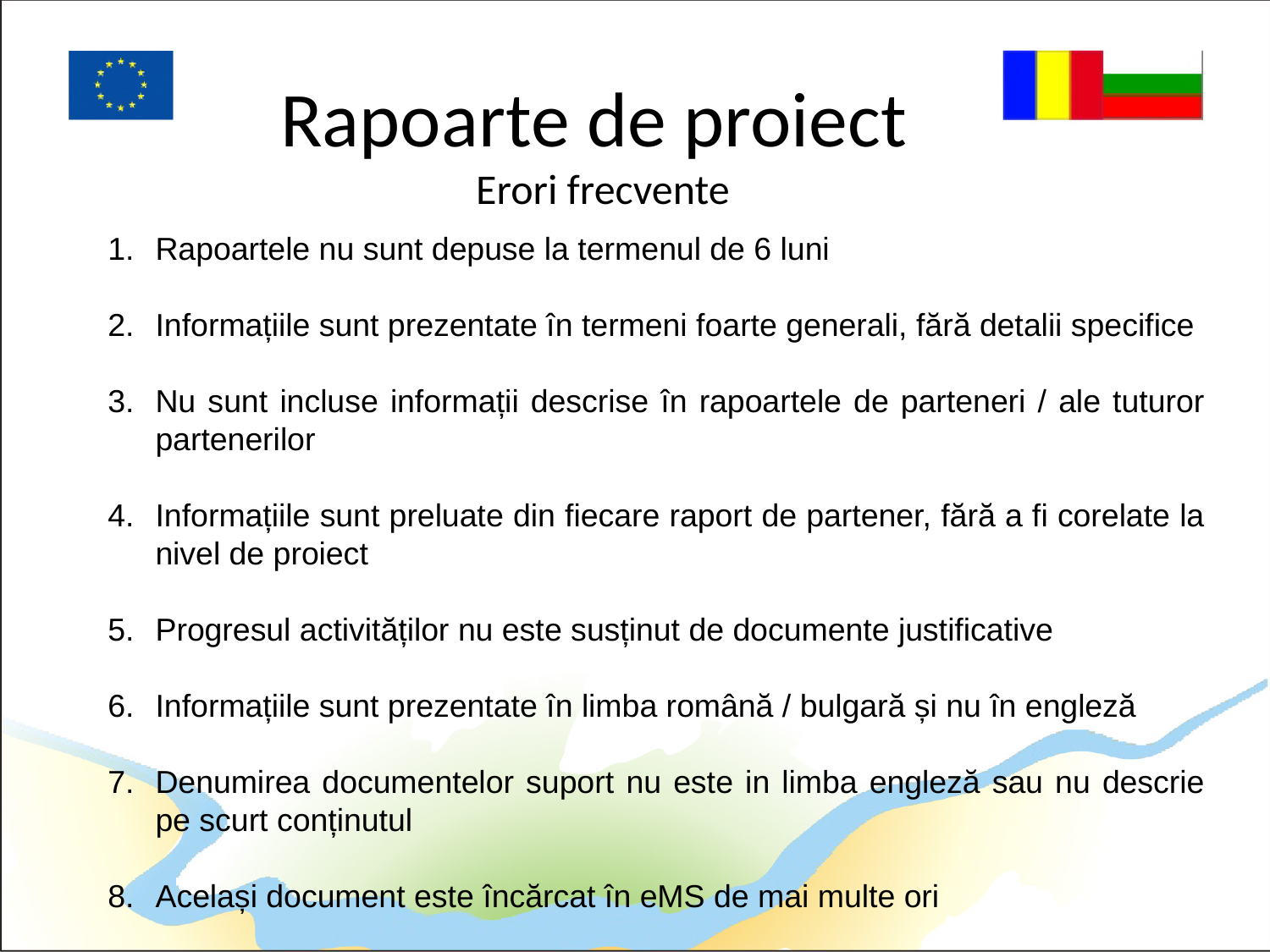

# Rapoarte de proiect Erori frecvente
Rapoartele nu sunt depuse la termenul de 6 luni

Informațiile sunt prezentate în termeni foarte generali, fără detalii specifice

Nu sunt incluse informații descrise în rapoartele de parteneri / ale tuturor partenerilor

Informațiile sunt preluate din fiecare raport de partener, fără a fi corelate la nivel de proiect

Progresul activităților nu este susținut de documente justificative

Informațiile sunt prezentate în limba română / bulgară și nu în engleză

Denumirea documentelor suport nu este in limba engleză sau nu descrie pe scurt conținutul

Același document este încărcat în eMS de mai multe ori